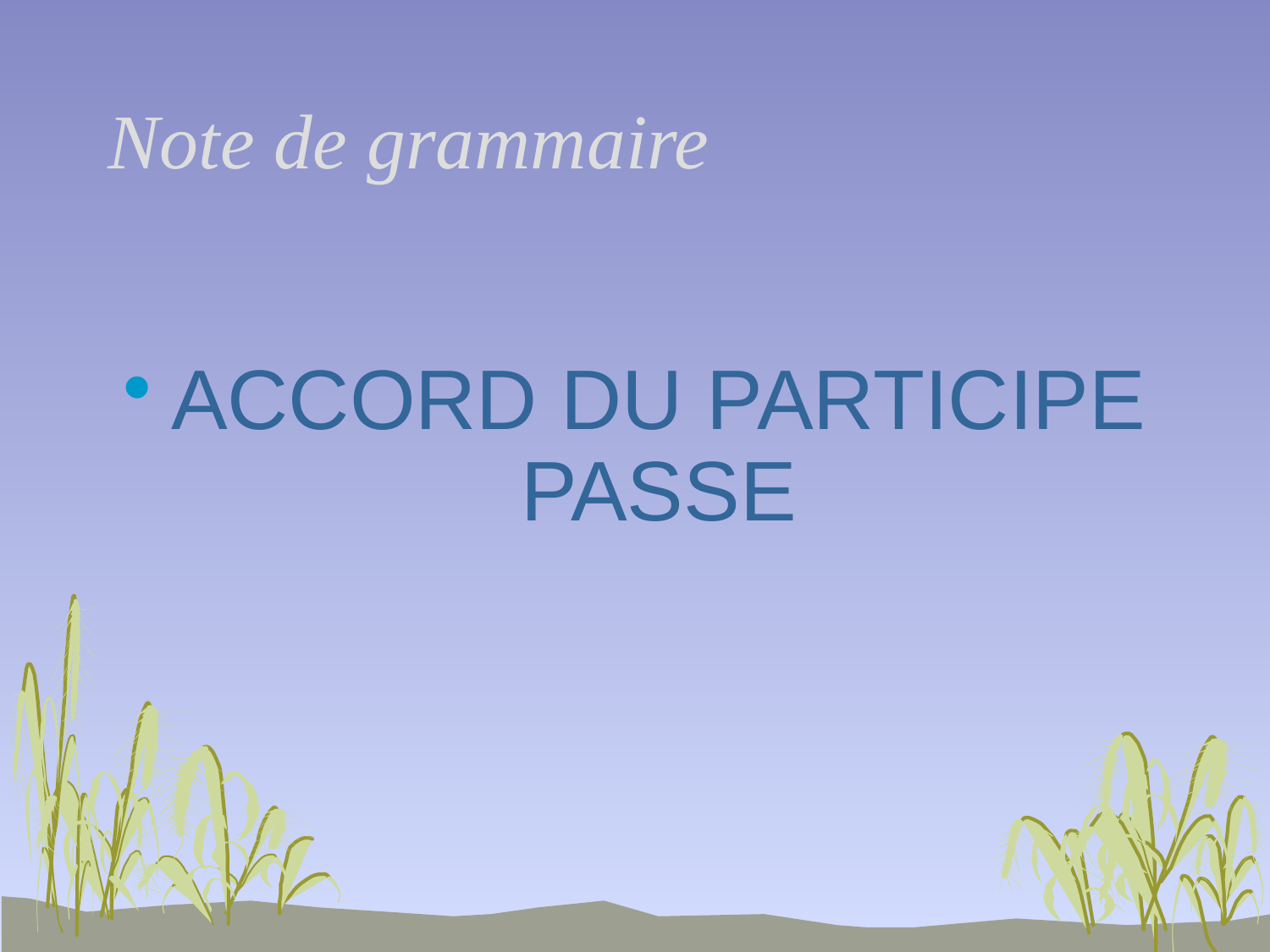

# Note de grammaire
ACCORD DU PARTICIPE PASSE